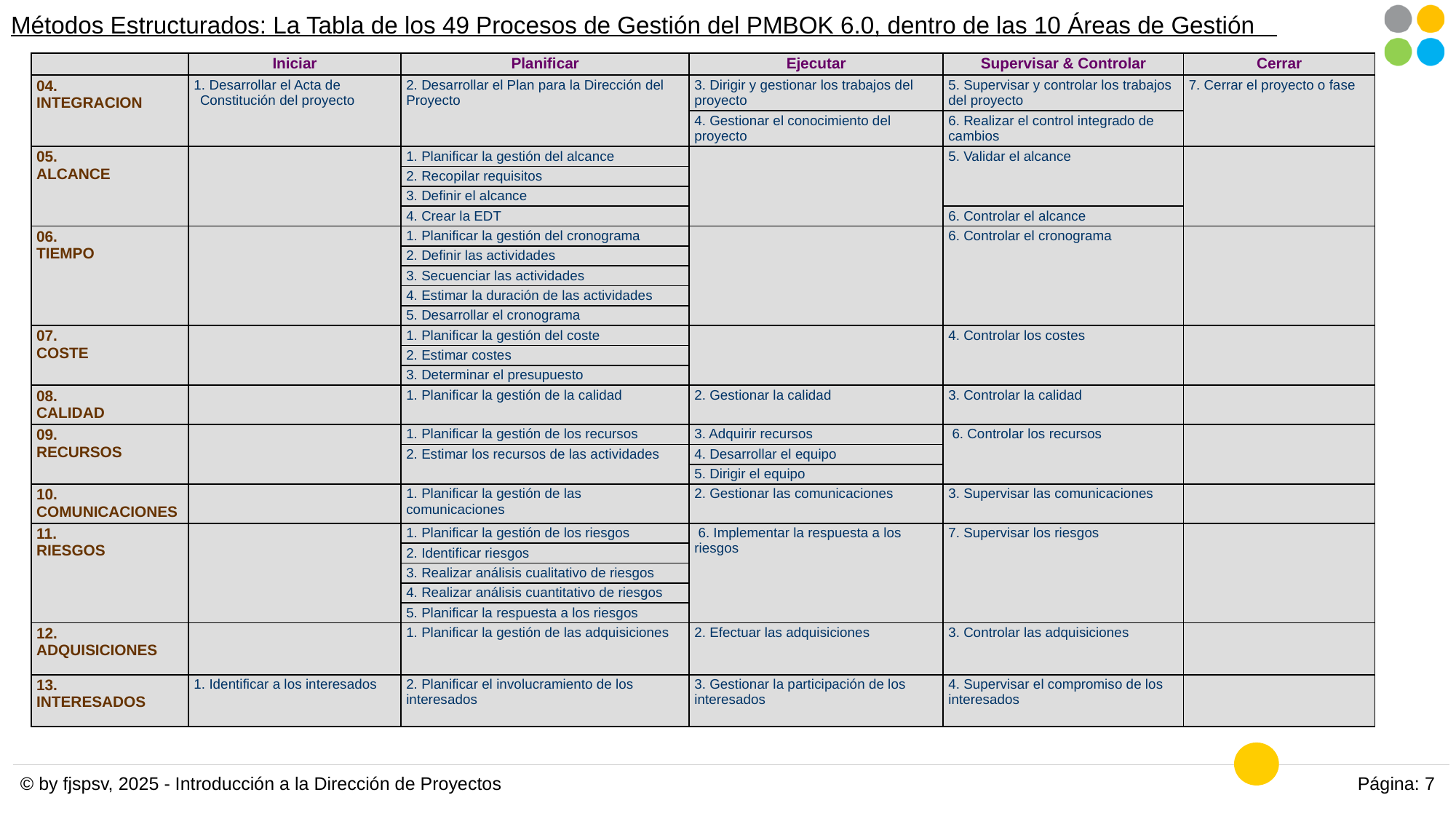

# Métodos Estructurados: La Tabla de los 49 Procesos de Gestión del PMBOK 6.0, dentro de las 10 Áreas de Gestión
|  | Iniciar | Planificar | Ejecutar | Supervisar & Controlar | Cerrar |
| --- | --- | --- | --- | --- | --- |
| 04. INTEGRACION | 1. Desarrollar el Acta de Constitución del proyecto | 2. Desarrollar el Plan para la Dirección del Proyecto | 3. Dirigir y gestionar los trabajos del proyecto | 5. Supervisar y controlar los trabajos del proyecto | 7. Cerrar el proyecto o fase |
|  |  |  | 4. Gestionar el conocimiento del proyecto | 6. Realizar el control integrado de cambios |  |
| 05. ALCANCE |  | 1. Planificar la gestión del alcance |  | 5. Validar el alcance |  |
|  |  | 2. Recopilar requisitos |  |  |  |
|  |  | 3. Definir el alcance |  |  |  |
|  |  | 4. Crear la EDT |  | 6. Controlar el alcance |  |
| 06. TIEMPO |  | 1. Planificar la gestión del cronograma |  | 6. Controlar el cronograma |  |
|  |  | 2. Definir las actividades |  |  |  |
|  |  | 3. Secuenciar las actividades |  |  |  |
|  |  | 4. Estimar la duración de las actividades |  |  |  |
|  |  | 5. Desarrollar el cronograma |  |  |  |
| 07. COSTE |  | 1. Planificar la gestión del coste |  | 4. Controlar los costes |  |
|  |  | 2. Estimar costes |  |  |  |
|  |  | 3. Determinar el presupuesto |  |  |  |
| 08. CALIDAD |  | 1. Planificar la gestión de la calidad | 2. Gestionar la calidad | 3. Controlar la calidad |  |
| 09. RECURSOS |  | 1. Planificar la gestión de los recursos | 3. Adquirir recursos | 6. Controlar los recursos |  |
|  |  | 2. Estimar los recursos de las actividades | 4. Desarrollar el equipo |  |  |
|  |  |  | 5. Dirigir el equipo |  |  |
| 10. COMUNICACIONES |  | 1. Planificar la gestión de las comunicaciones | 2. Gestionar las comunicaciones | 3. Supervisar las comunicaciones |  |
| 11. RIESGOS |  | 1. Planificar la gestión de los riesgos | 6. Implementar la respuesta a los riesgos | 7. Supervisar los riesgos |  |
|  |  | 2. Identificar riesgos |  |  |  |
|  |  | 3. Realizar análisis cualitativo de riesgos |  |  |  |
|  |  | 4. Realizar análisis cuantitativo de riesgos |  |  |  |
|  |  | 5. Planificar la respuesta a los riesgos |  |  |  |
| 12. ADQUISICIONES |  | 1. Planificar la gestión de las adquisiciones | 2. Efectuar las adquisiciones | 3. Controlar las adquisiciones |  |
| 13. INTERESADOS | 1. Identificar a los interesados | 2. Planificar el involucramiento de los interesados | 3. Gestionar la participación de los interesados | 4. Supervisar el compromiso de los interesados |  |
© by fjspsv, 2025 - Introducción a la Dirección de Proyectos
Página: 7